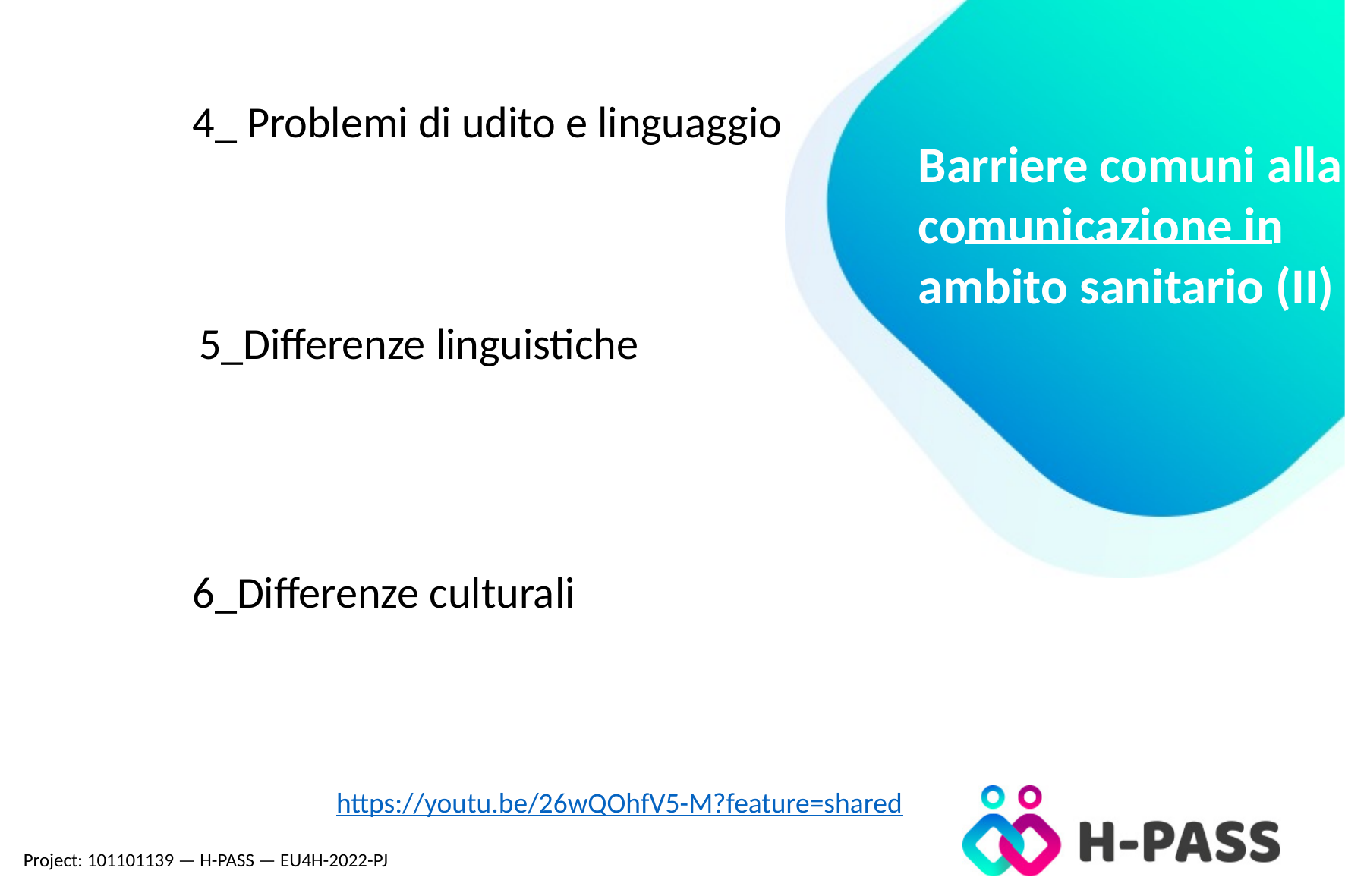

4_ Problemi di udito e linguaggio

Barriere comuni alla comunicazione in ambito sanitario (II)
5_Differenze linguistiche
6_Differenze culturali
https://youtu.be/26wQOhfV5-M?feature=shared
Project: 101101139 — H-PASS — EU4H-2022-PJ